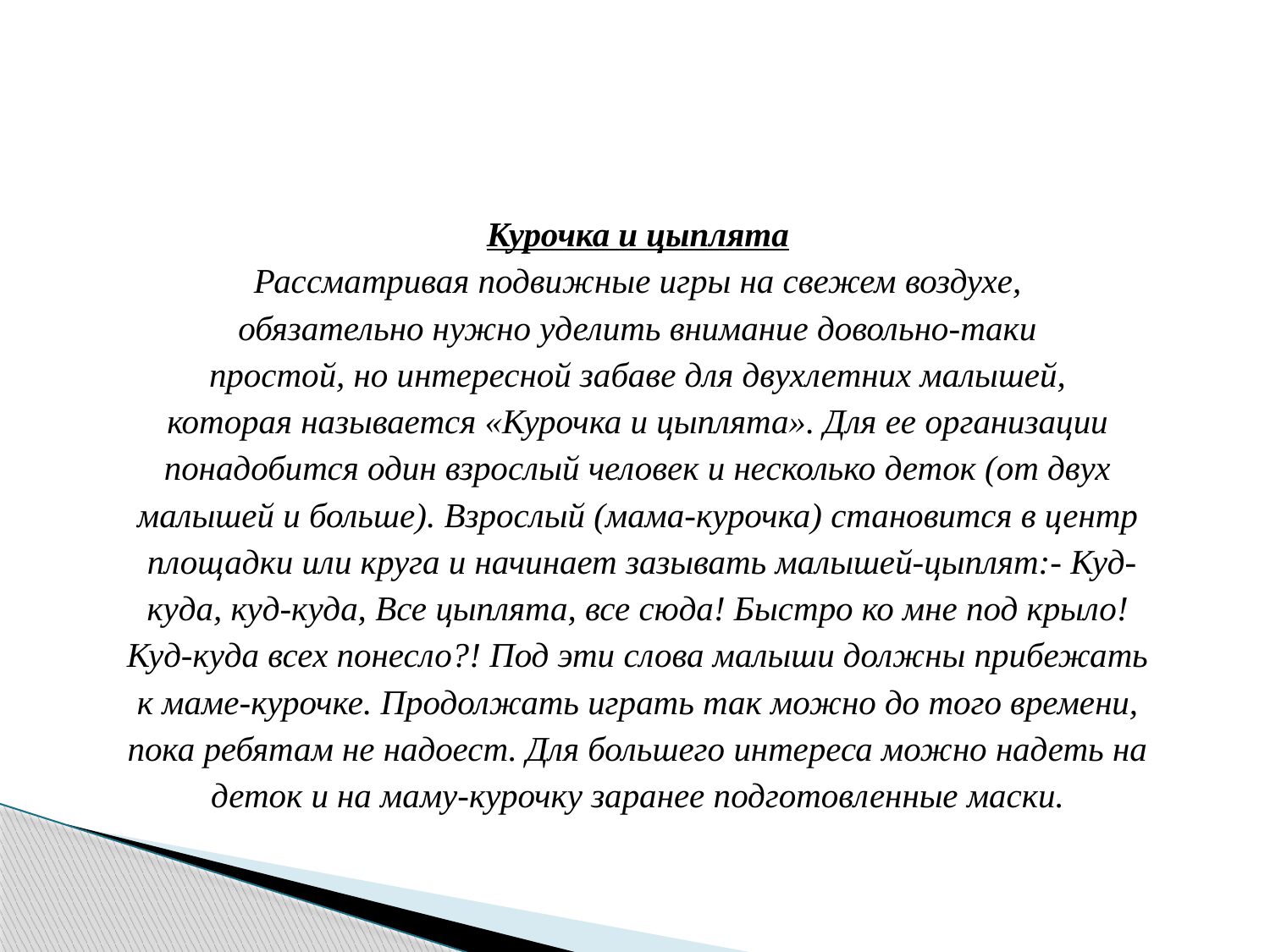

#
Курочка и цыплята
Рассматривая подвижные игры на свежем воздухе,
обязательно нужно уделить внимание довольно-таки
простой, но интересной забаве для двухлетних малышей,
которая называется «Курочка и цыплята». Для ее организации
понадобится один взрослый человек и несколько деток (от двух
малышей и больше). Взрослый (мама-курочка) становится в центр
площадки или круга и начинает зазывать малышей-цыплят:- Куд-
куда, куд-куда, Все цыплята, все сюда! Быстро ко мне под крыло!
Куд-куда всех понесло?! Под эти слова малыши должны прибежать
к маме-курочке. Продолжать играть так можно до того времени,
пока ребятам не надоест. Для большего интереса можно надеть на
деток и на маму-курочку заранее подготовленные маски.